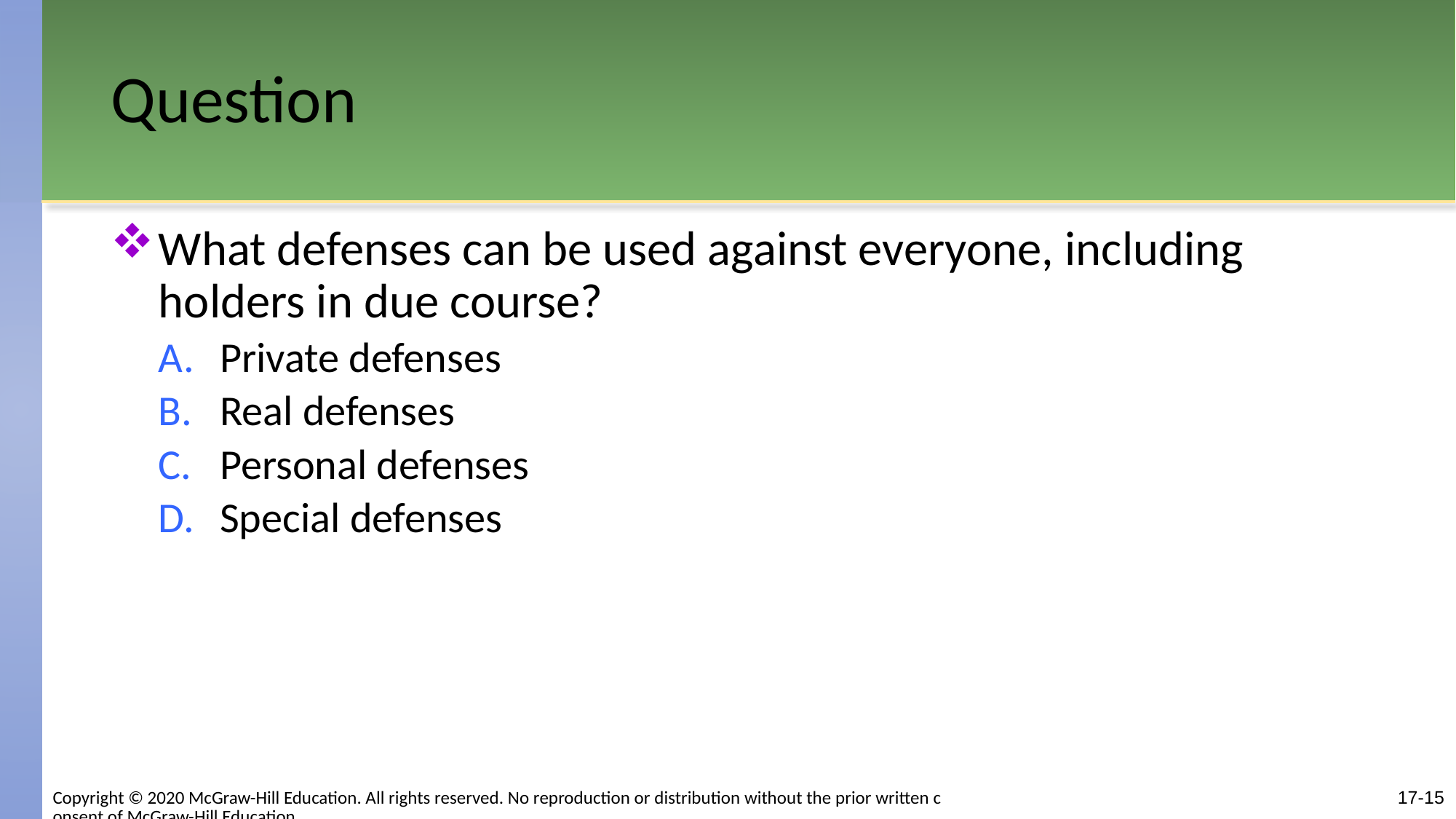

# Question
What defenses can be used against everyone, including holders in due course?
Private defenses
Real defenses
Personal defenses
Special defenses
17-15
Copyright © 2020 McGraw-Hill Education. All rights reserved. No reproduction or distribution without the prior written consent of McGraw-Hill Education.